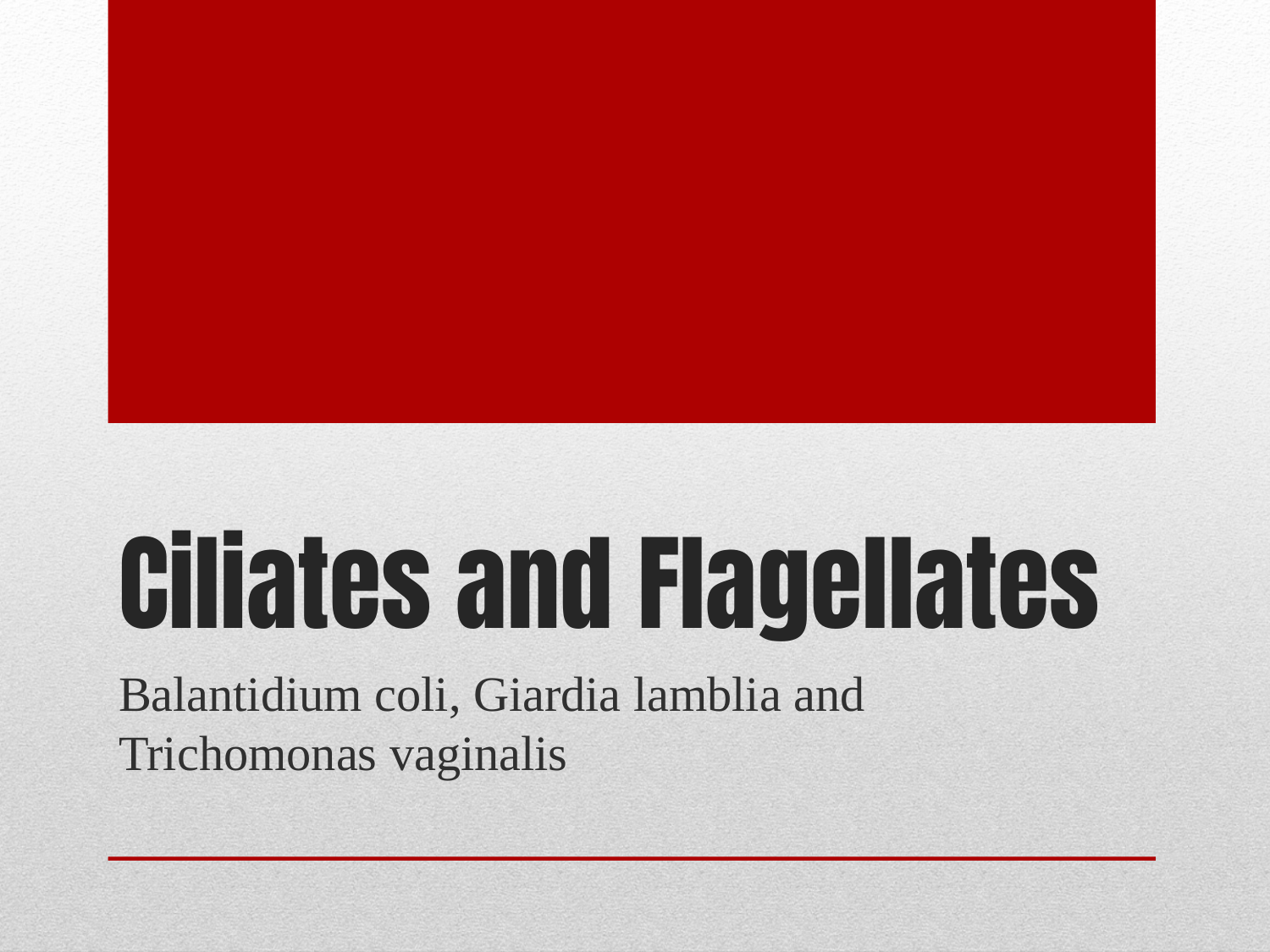

# Ciliates and Flagellates
Balantidium coli, Giardia lamblia and Trichomonas vaginalis